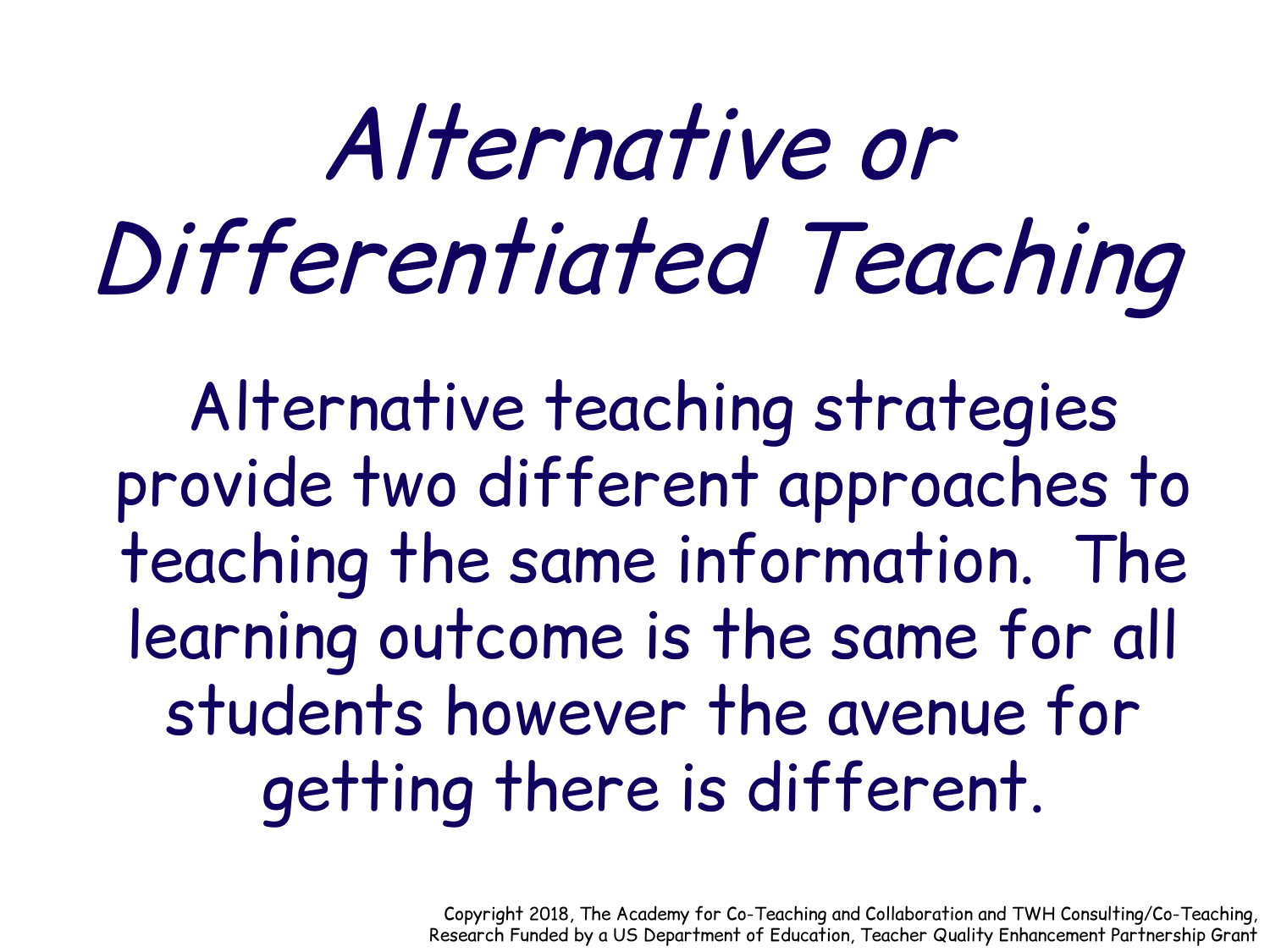

# Alternative or Differentiated Teaching
	Alternative teaching strategies provide two different approaches to teaching the same information.  The learning outcome is the same for all students however the avenue for getting there is different.
Copyright 2018, The Academy for Co-Teaching and Collaboration and TWH Consulting/Co-Teaching,
Research Funded by a US Department of Education, Teacher Quality Enhancement Partnership Grant